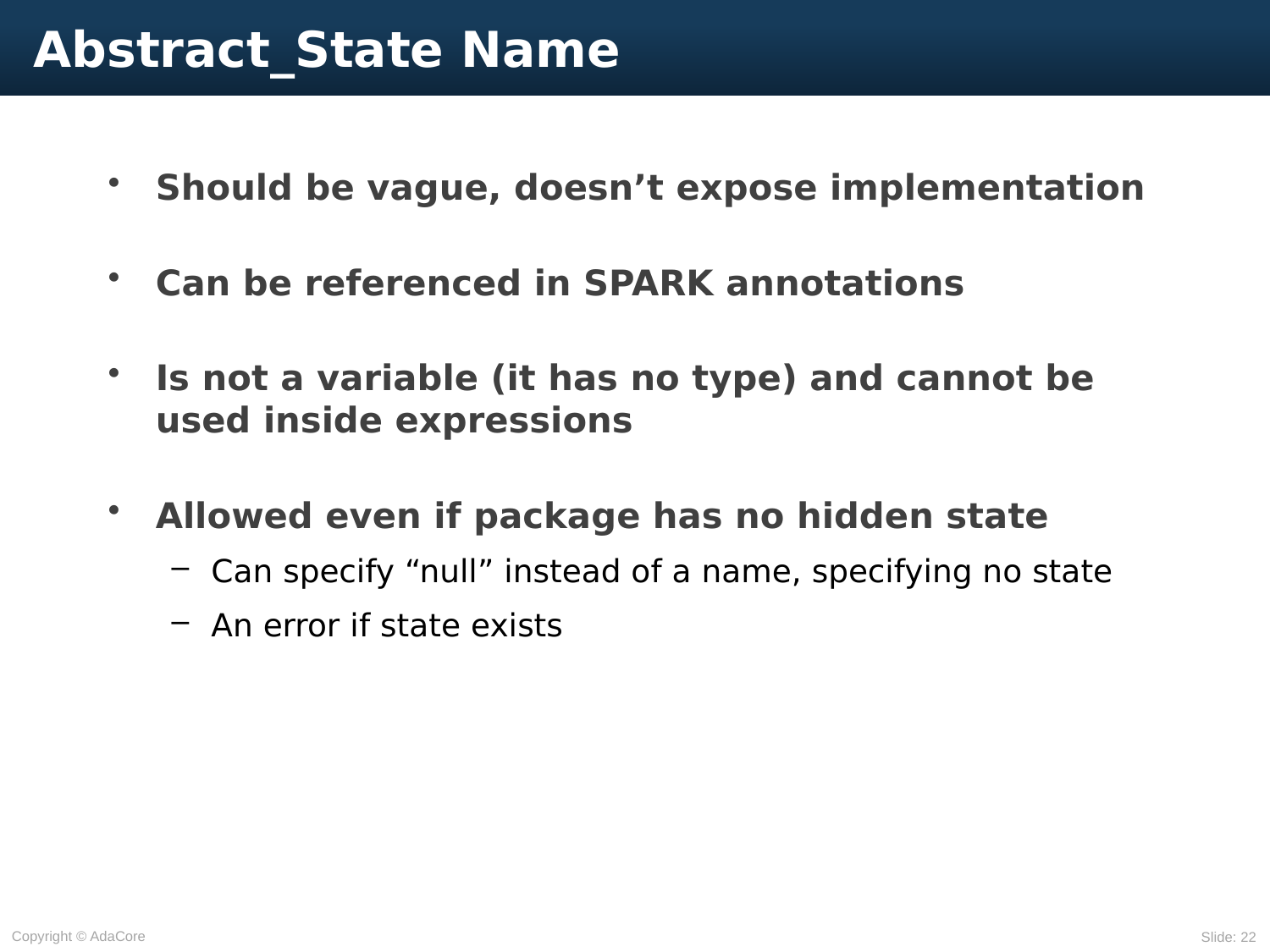

# Abstract_State Name
Should be vague, doesn’t expose implementation
Can be referenced in SPARK annotations
Is not a variable (it has no type) and cannot be used inside expressions
Allowed even if package has no hidden state
Can specify “null” instead of a name, specifying no state
An error if state exists